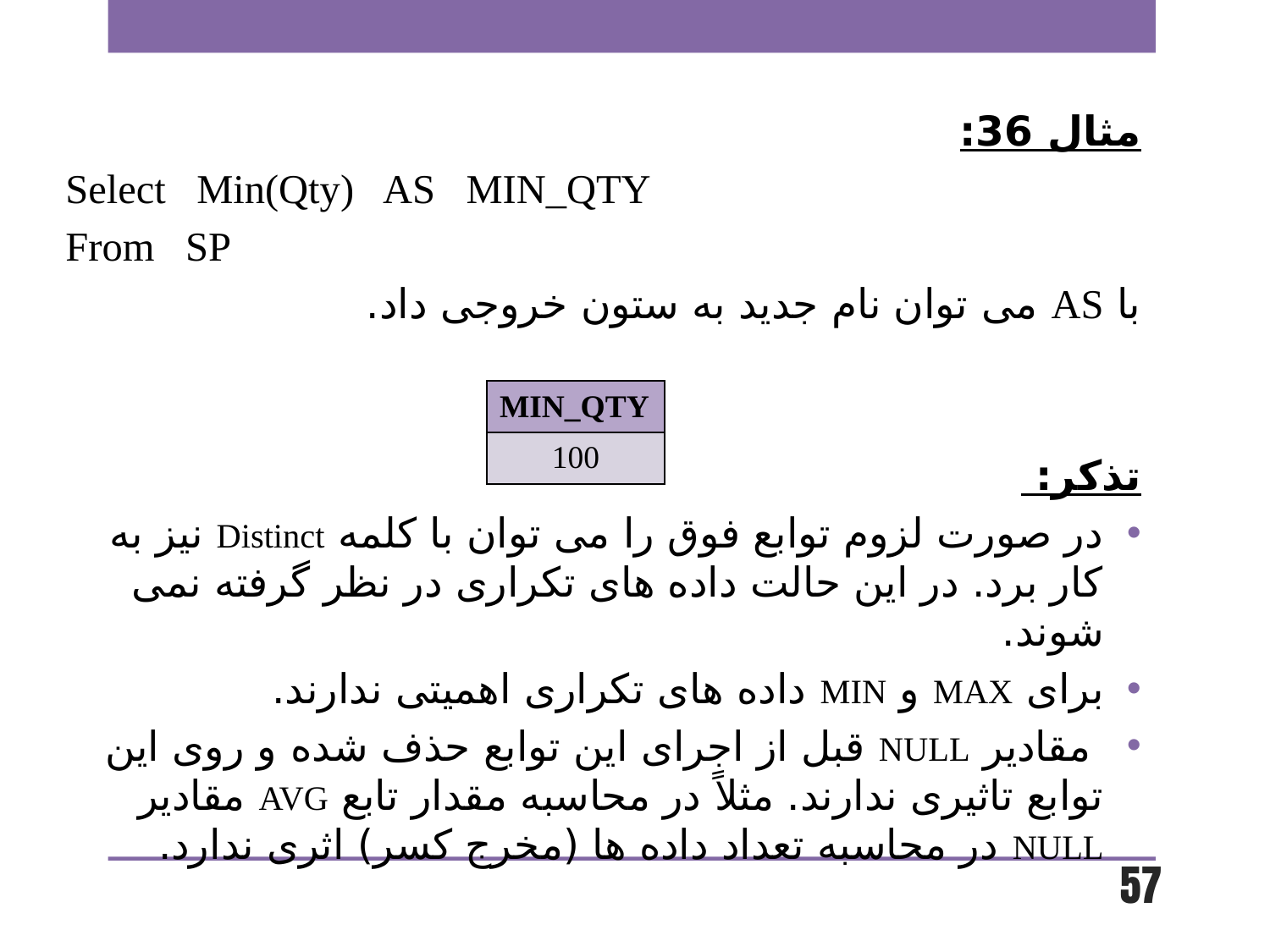

مثال 36:
Select   Min(Qty)   AS   MIN_QTY
From   SP
با AS می توان نام جدید به ستون خروجی داد.

تذکر:
در صورت لزوم توابع فوق را می توان با کلمه Distinct نیز به کار برد. در این حالت داده های تکراری در نظر گرفته نمی شوند.
برای MAX و MIN داده های تکراری اهمیتی ندارند.
 مقادیر NULL قبل از اجرای این توابع حذف شده و روی این توابع تاثیری ندارند. مثلاً در محاسبه مقدار تابع AVG مقادیر NULL در محاسبه تعداد داده ها (مخرج کسر) اثری ندارد.
| MIN\_QTY |
| --- |
| 100 |
57